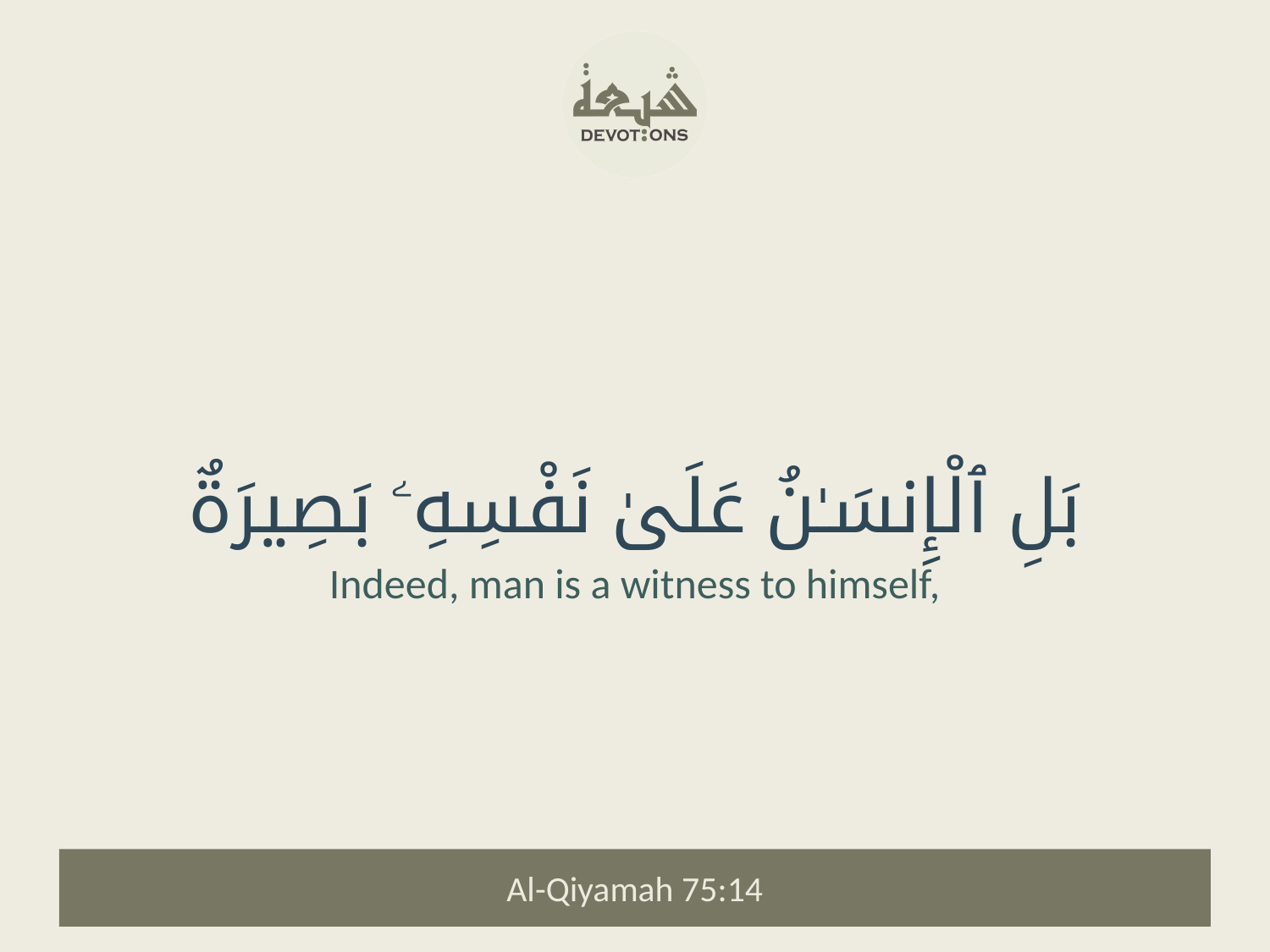

بَلِ ٱلْإِنسَـٰنُ عَلَىٰ نَفْسِهِۦ بَصِيرَةٌ
Indeed, man is a witness to himself,
Al-Qiyamah 75:14